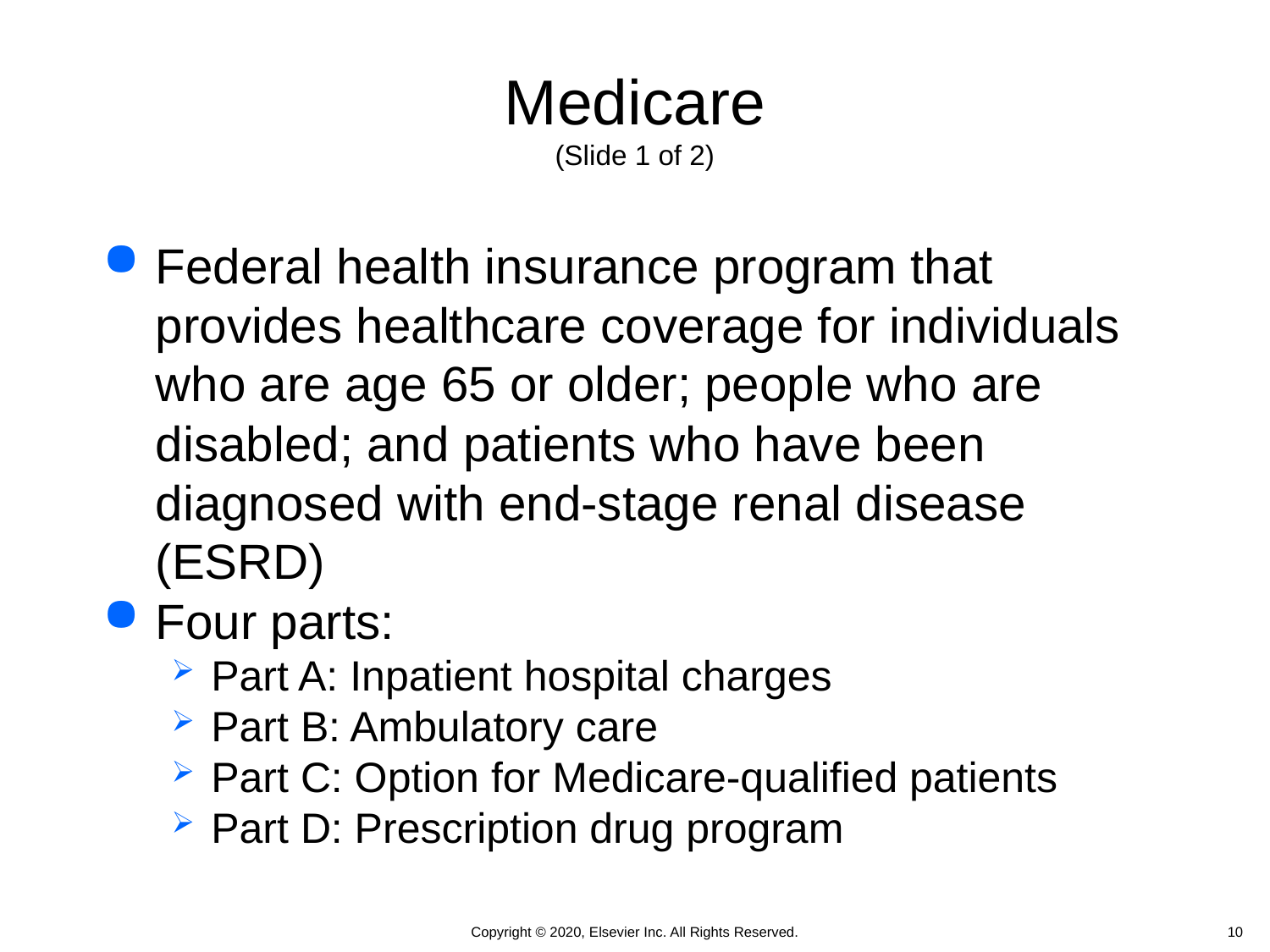

# Medicare (Slide 1 of 2)
Federal health insurance program that provides healthcare coverage for individuals who are age 65 or older; people who are disabled; and patients who have been diagnosed with end-stage renal disease (ESRD)
Four parts:
Part A: Inpatient hospital charges
Part B: Ambulatory care
Part C: Option for Medicare-qualified patients
Part D: Prescription drug program
 10